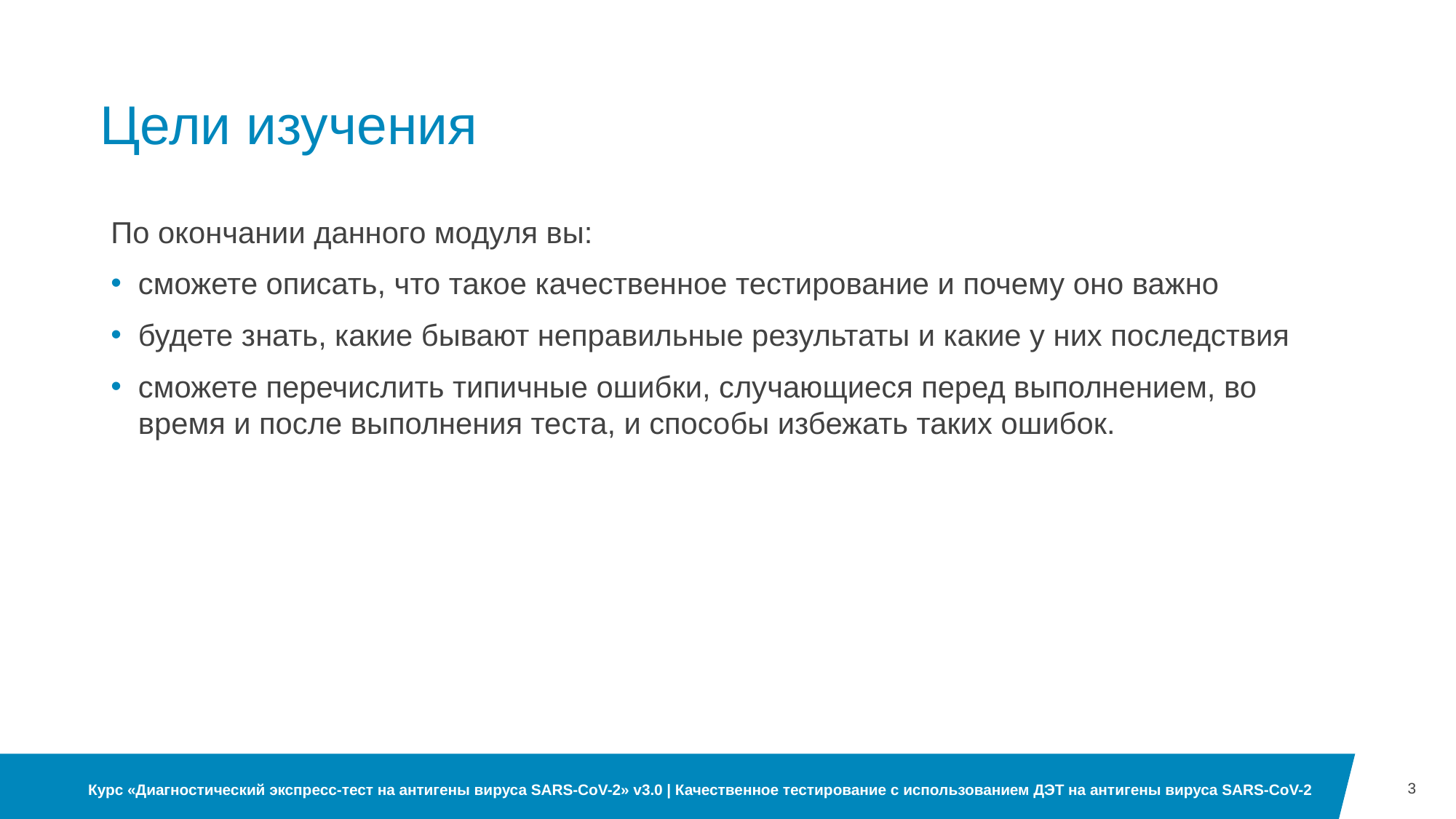

# Цели изучения
По окончании данного модуля вы:
сможете описать, что такое качественное тестирование и почему оно важно
будете знать, какие бывают неправильные результаты и какие у них последствия
сможете перечислить типичные ошибки, случающиеся перед выполнением, во время и после выполнения теста, и способы избежать таких ошибок.

3
Курс «Диагностический экспресс-тест на антигены вируса SARS-CoV-2» v3.0 | Качественное тестирование с использованием ДЭТ на антигены вируса SARS-CoV-2